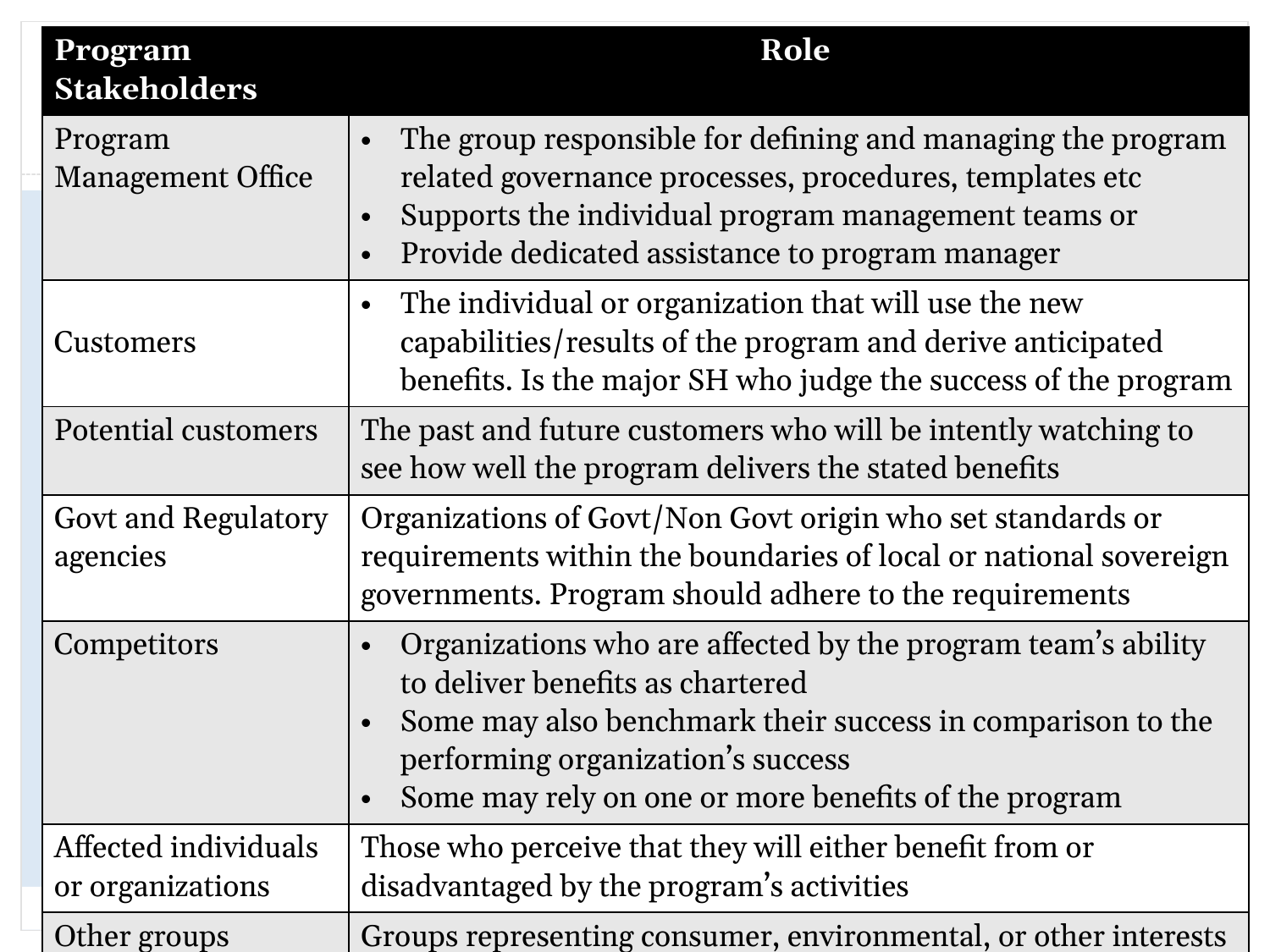

Program Stakeholders
| Program Stakeholders | Role |
| --- | --- |
| Program Management Office | The group responsible for defining and managing the program related governance processes, procedures, templates etc Supports the individual program management teams or Provide dedicated assistance to program manager |
| Customers | The individual or organization that will use the new capabilities/results of the program and derive anticipated benefits. Is the major SH who judge the success of the program |
| Potential customers | The past and future customers who will be intently watching to see how well the program delivers the stated benefits |
| Govt and Regulatory agencies | Organizations of Govt/Non Govt origin who set standards or requirements within the boundaries of local or national sovereign governments. Program should adhere to the requirements |
| Competitors | Organizations who are affected by the program team’s ability to deliver benefits as chartered Some may also benchmark their success in comparison to the performing organization’s success Some may rely on one or more benefits of the program |
| Affected individuals or organizations | Those who perceive that they will either benefit from or disadvantaged by the program’s activities |
| Other groups | Groups representing consumer, environmental, or other interests ( including political interest groups) |
# Develop Program Infrastructure